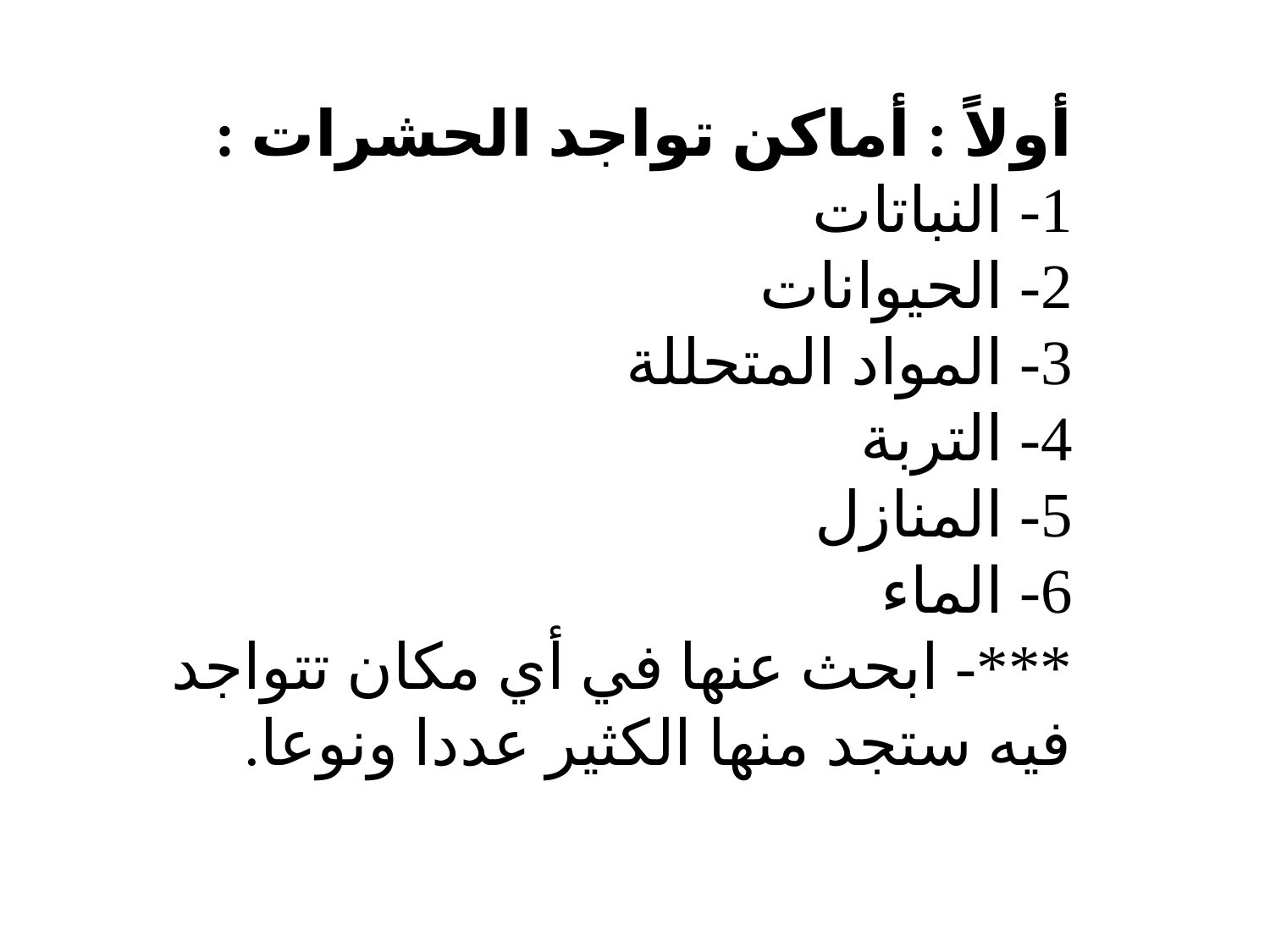

أولاً : أماكن تواجد الحشرات :
1- النباتات
2- الحيوانات
3- المواد المتحللة
4- التربة
5- المنازل
6- الماء
***- ابحث عنها في أي مكان تتواجد فيه ستجد منها الكثير عددا ونوعا.